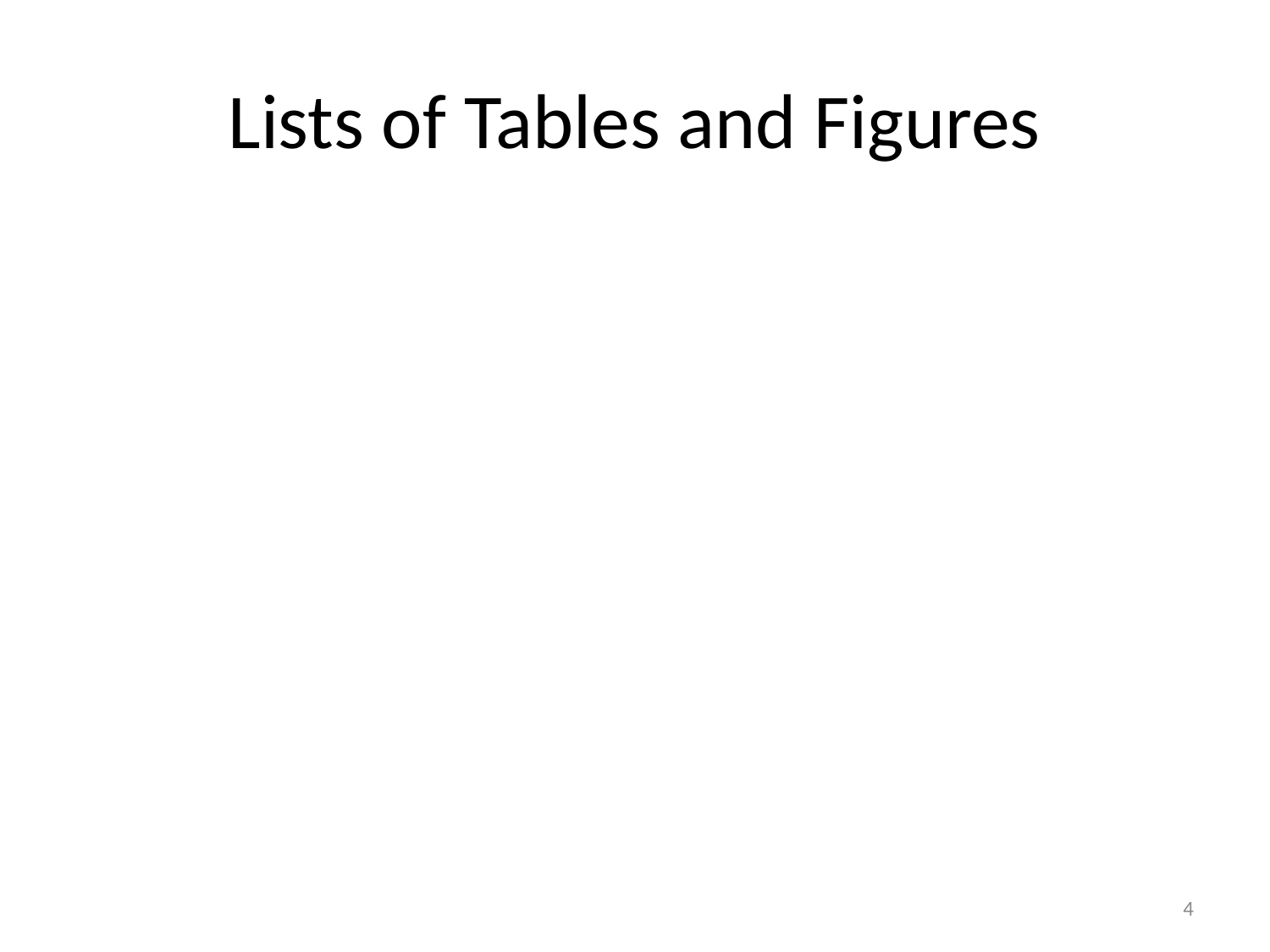

# Lists of Tables and Figures

4